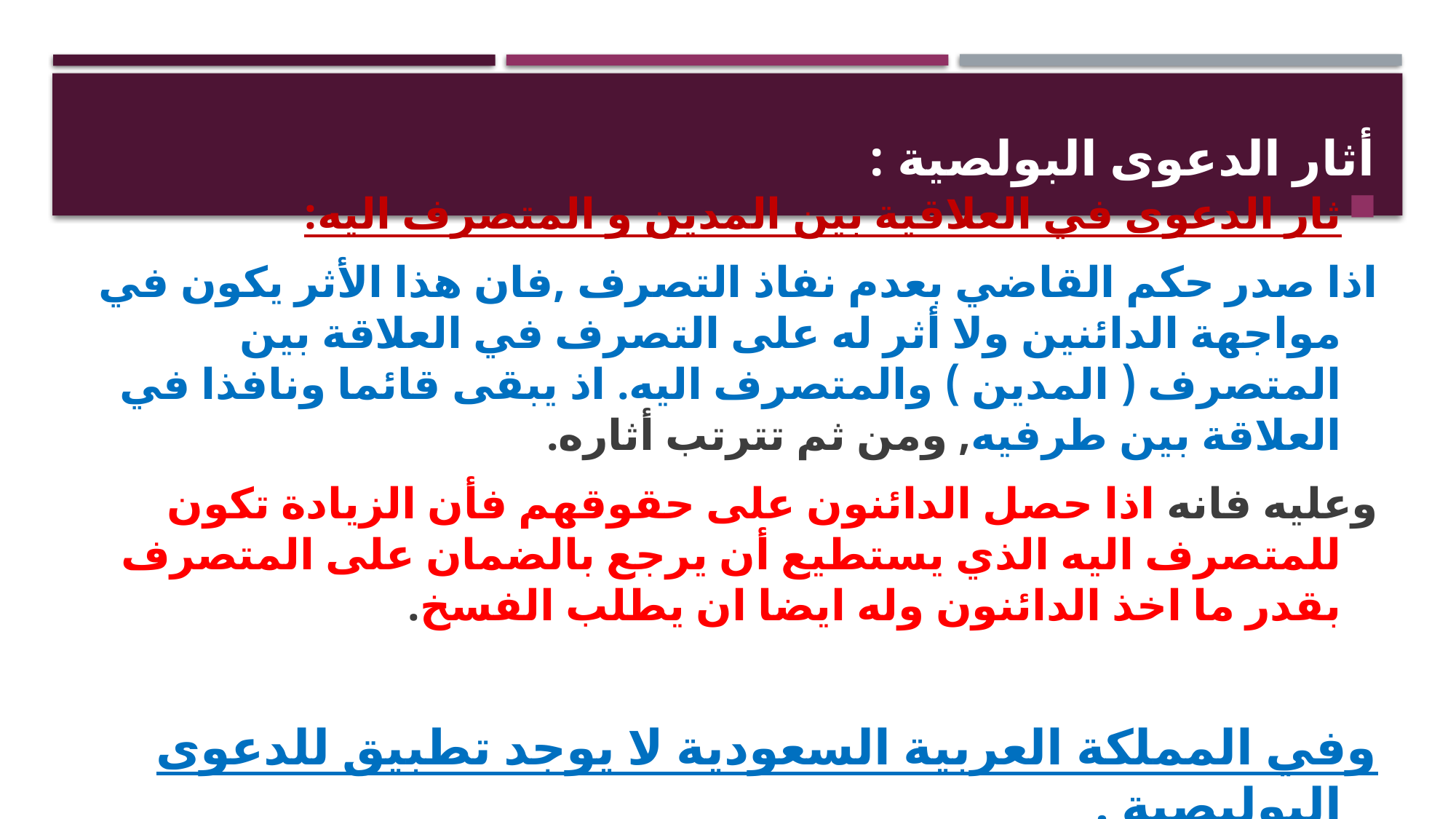

# أثار الدعوى البولصية :
ثار الدعوى في العلاقية بين المدين و المتصرف اليه:
اذا صدر حكم القاضي بعدم نفاذ التصرف ,فان هذا الأثر يكون في مواجهة الدائنين ولا أثر له على التصرف في العلاقة بين المتصرف ( المدين ) والمتصرف اليه. اذ يبقى قائما ونافذا في العلاقة بين طرفيه, ومن ثم تترتب أثاره.
وعليه فانه اذا حصل الدائنون على حقوقهم فأن الزيادة تكون للمتصرف اليه الذي يستطيع أن يرجع بالضمان على المتصرف بقدر ما اخذ الدائنون وله ايضا ان يطلب الفسخ.

وفي المملكة العربية السعودية لا يوجد تطبيق للدعوى البوليصية .